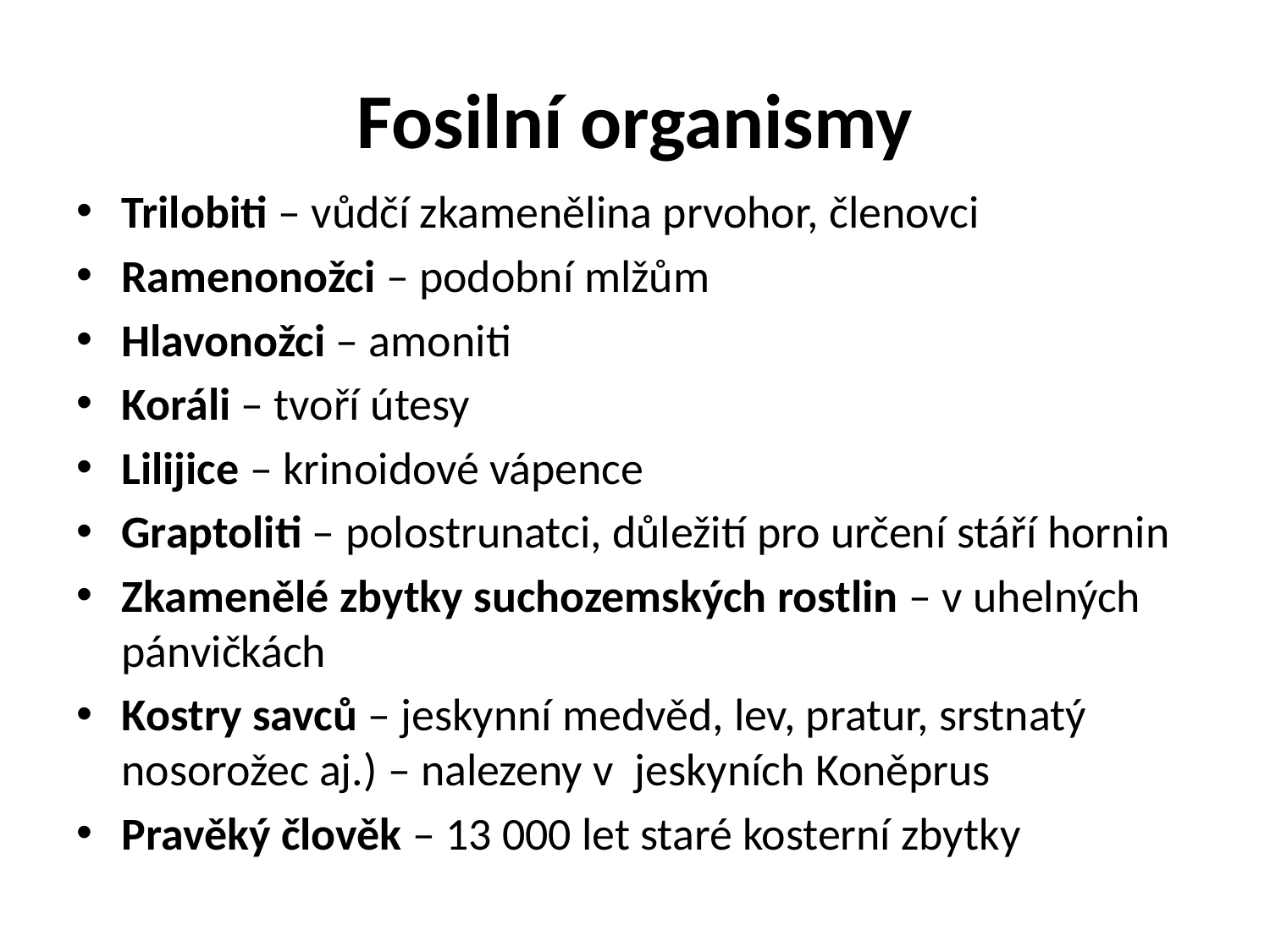

# Fosilní organismy
Trilobiti – vůdčí zkamenělina prvohor, členovci
Ramenonožci – podobní mlžům
Hlavonožci – amoniti
Koráli – tvoří útesy
Lilijice – krinoidové vápence
Graptoliti – polostrunatci, důležití pro určení stáří hornin
Zkamenělé zbytky suchozemských rostlin – v uhelných pánvičkách
Kostry savců – jeskynní medvěd, lev, pratur, srstnatý nosorožec aj.) – nalezeny v  jeskyních Koněprus
Pravěký člověk – 13 000 let staré kosterní zbytky